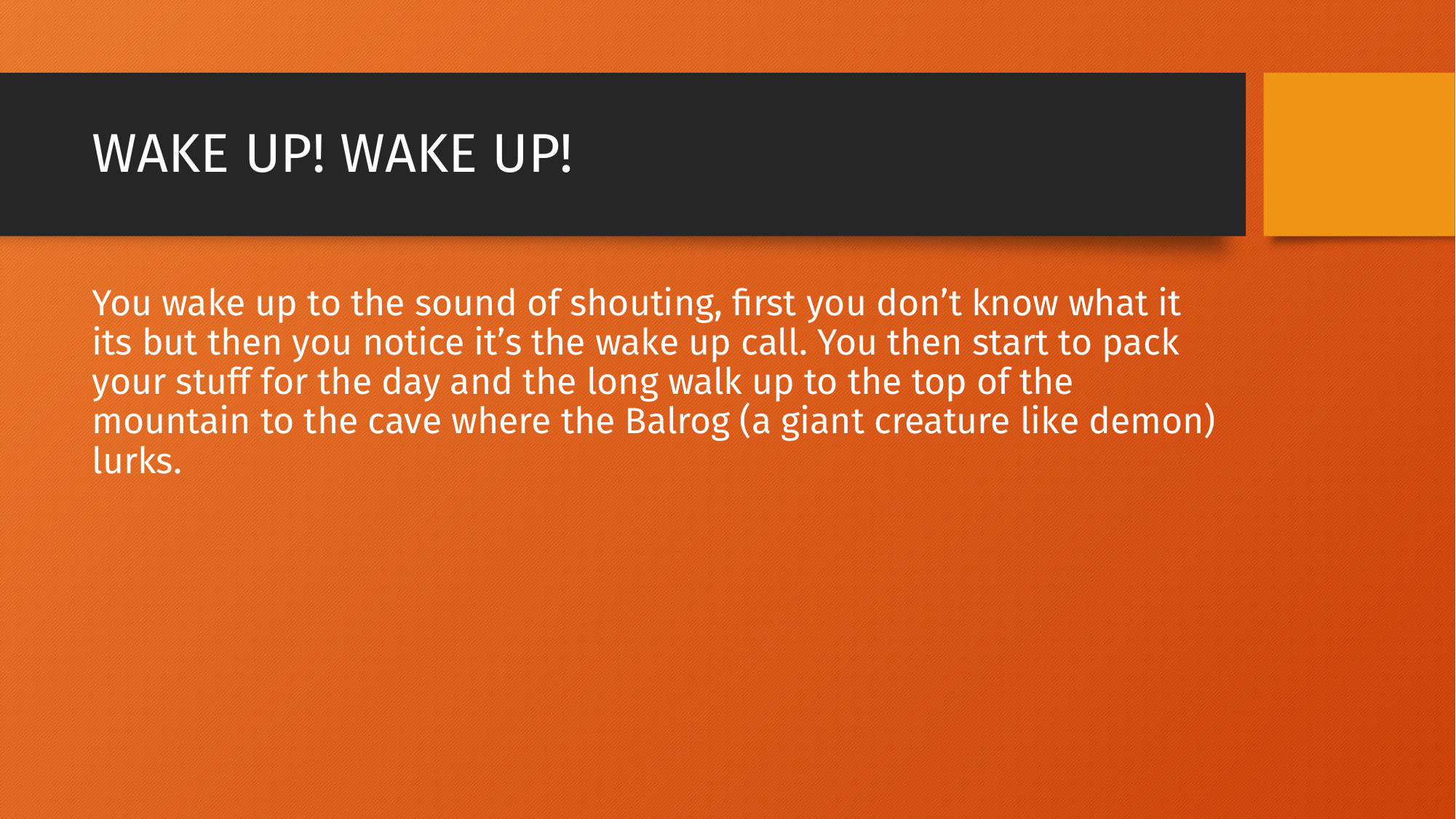

# WAKE UP! WAKE UP!
You wake up to the sound of shouting, first you don’t know what it its but then you notice it’s the wake up call. You then start to pack your stuff for the day and the long walk up to the top of the mountain to the cave where the Balrog (a giant creature like demon) lurks.